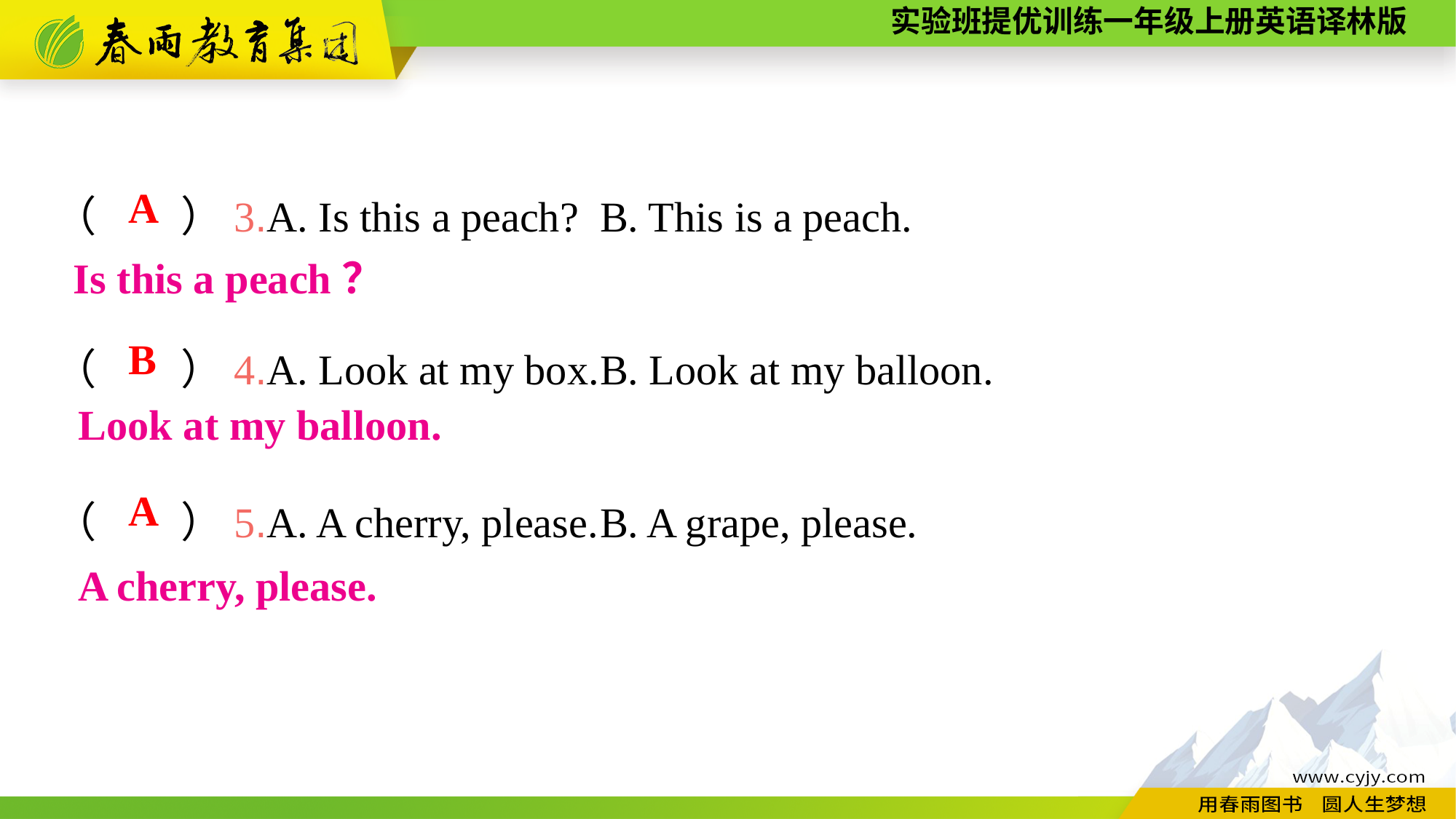

（　　）3.A. Is this a peach?	B. This is a peach.

（　　）4.A. Look at my box.	B. Look at my balloon.

（　　）5.A. A cherry, please.	B. A grape, please.
A
Is this a peach？
B
Look at my balloon.
A
A cherry, please.